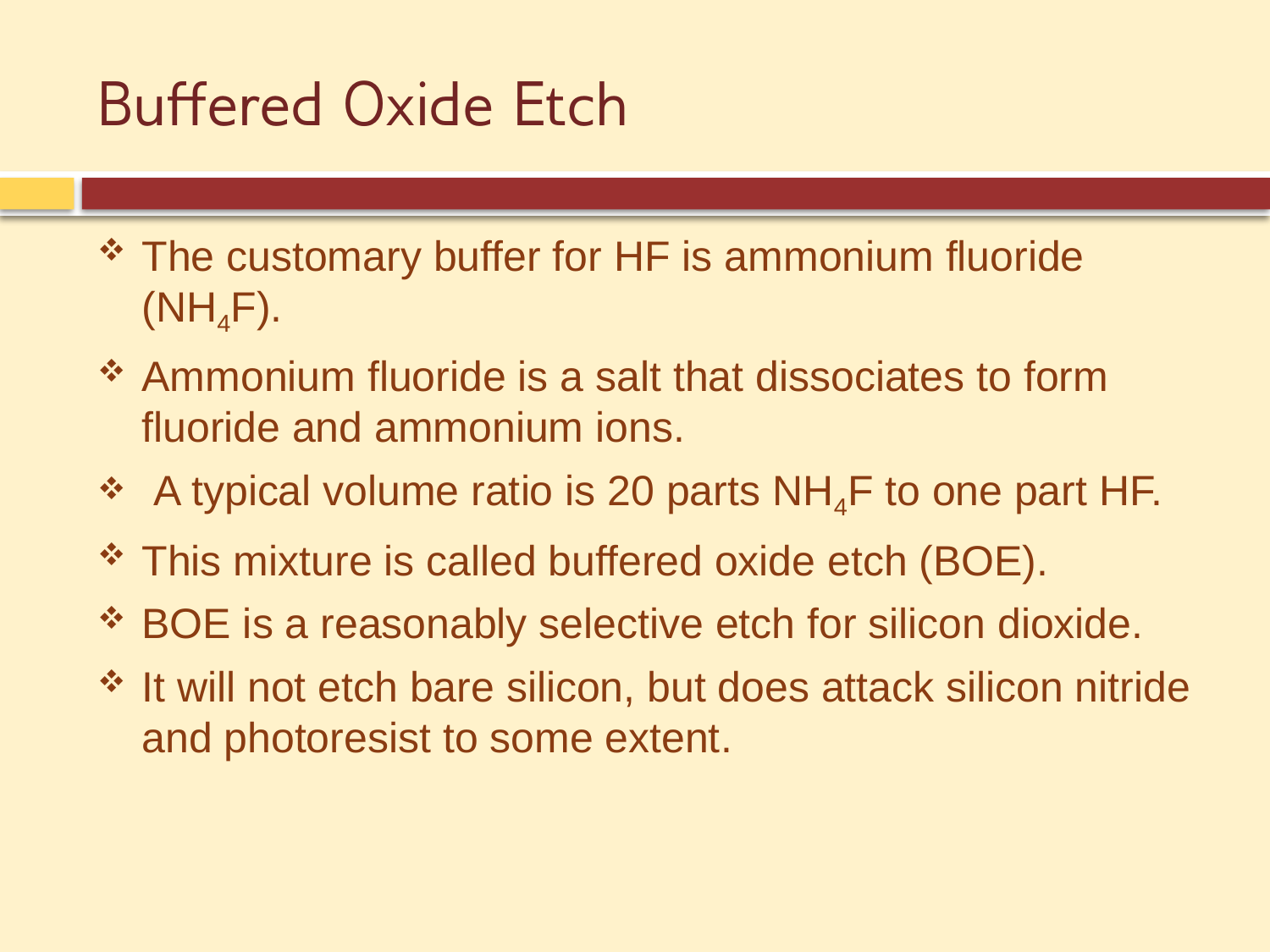

# Buffered Oxide Etch
The customary buffer for HF is ammonium fluoride (NH4F).
Ammonium fluoride is a salt that dissociates to form fluoride and ammonium ions.
 A typical volume ratio is 20 parts NH4F to one part HF.
This mixture is called buffered oxide etch (BOE).
BOE is a reasonably selective etch for silicon dioxide.
It will not etch bare silicon, but does attack silicon nitride and photoresist to some extent.